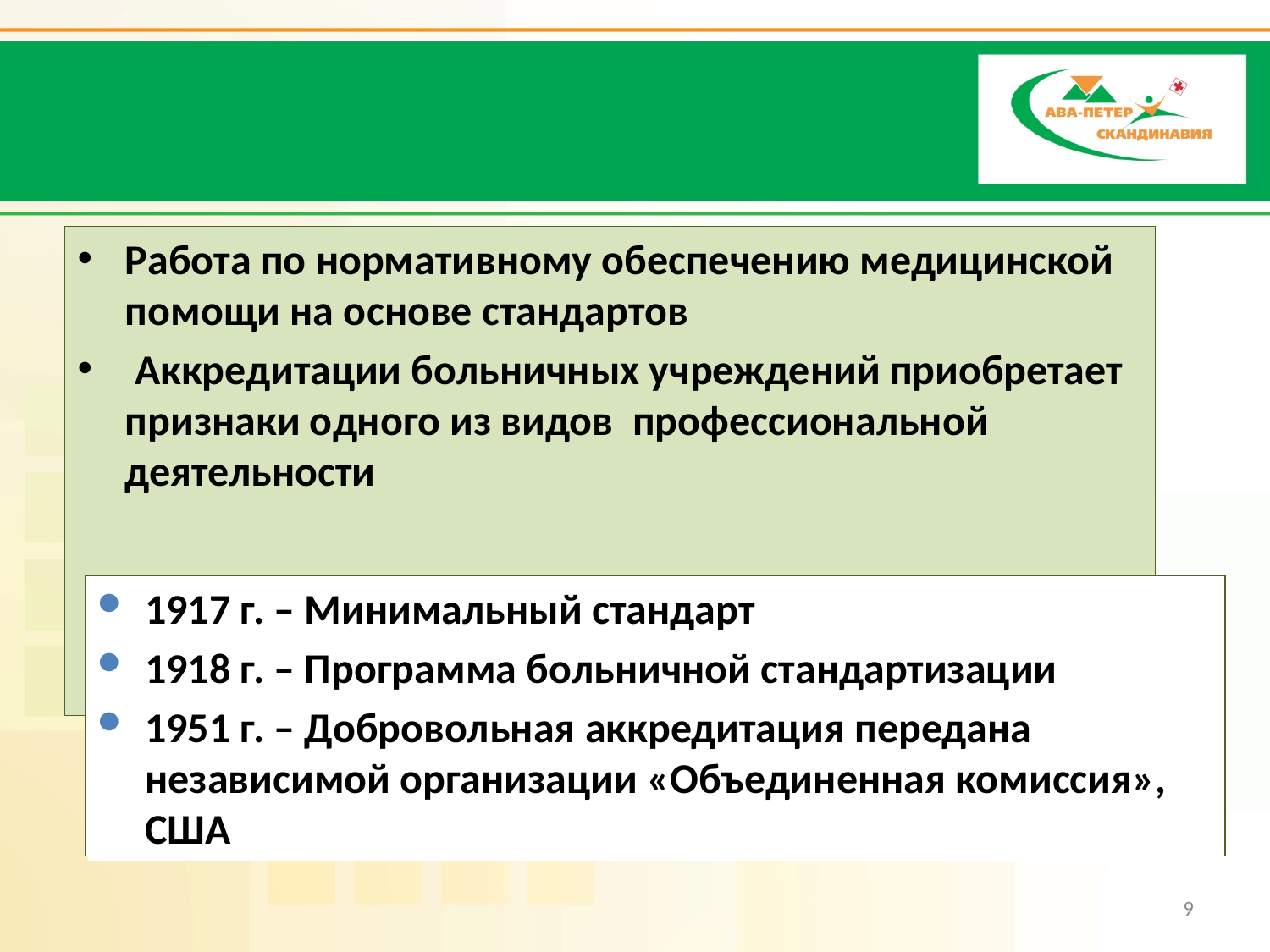

Работа по нормативному обеспечению медицинской помощи на основе стандартов
 Аккредитации больничных учреждений приобретает признаки одного из видов  профессиональной деятельности

1917 г. – Минимальный стандарт
1918 г. – Программа больничной стандартизации
1951 г. – Добровольная аккредитация передана независимой организации «Объединенная комиссия», США
9